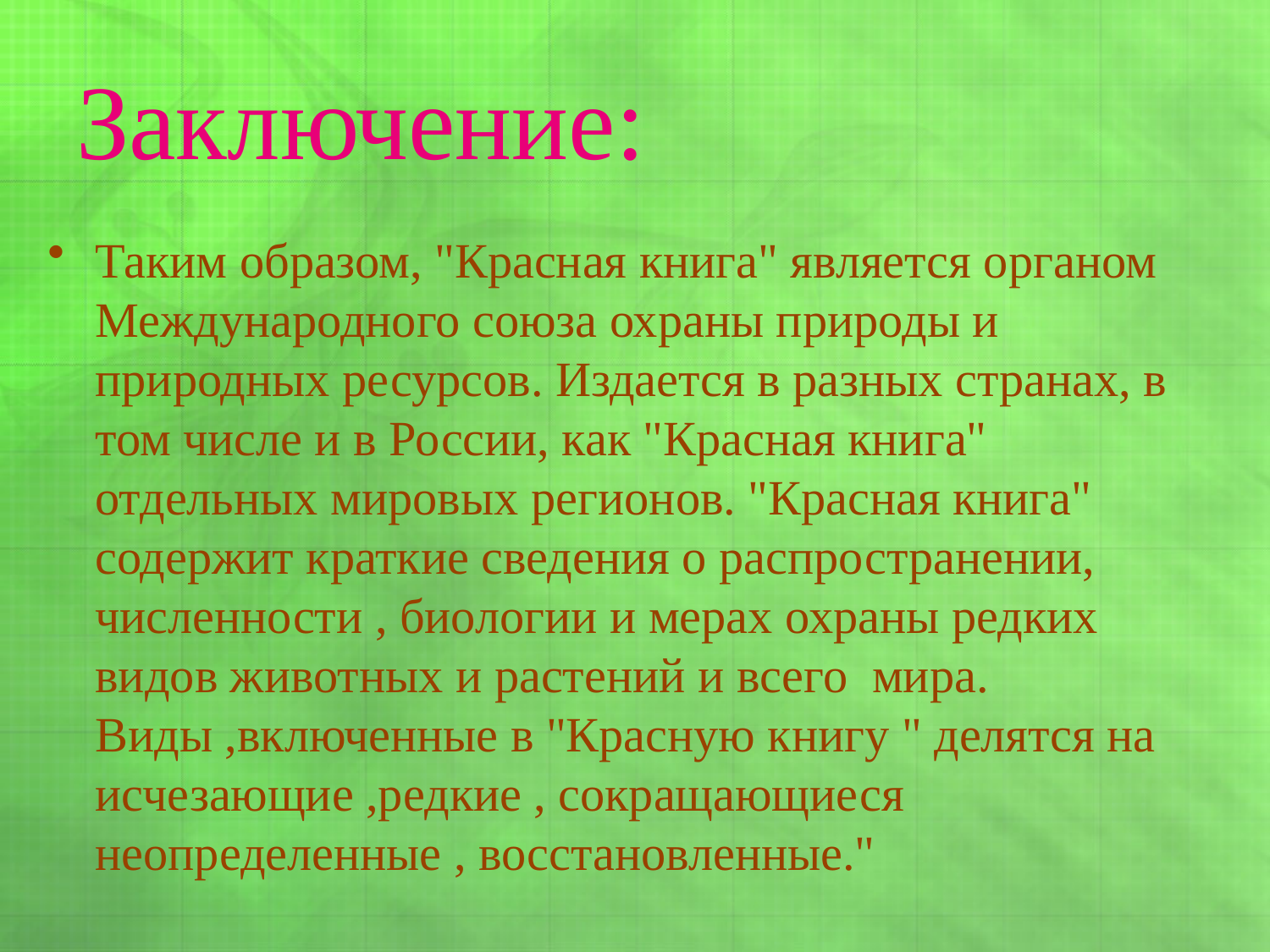

# Заключение:
Таким образом, "Красная книга" является органом Международного союза охраны природы и природных ресурсов. Издается в разных странах, в том числе и в России, как "Красная книга" отдельных мировых регионов. "Красная книга" содержит краткие сведения о распространении, численности , биологии и мерах охраны редких видов животных и растений и всего  мира. Виды ,включенные в "Красную книгу " делятся на исчезающие ,редкие , сокращающиеся неопределенные , восстановленные."